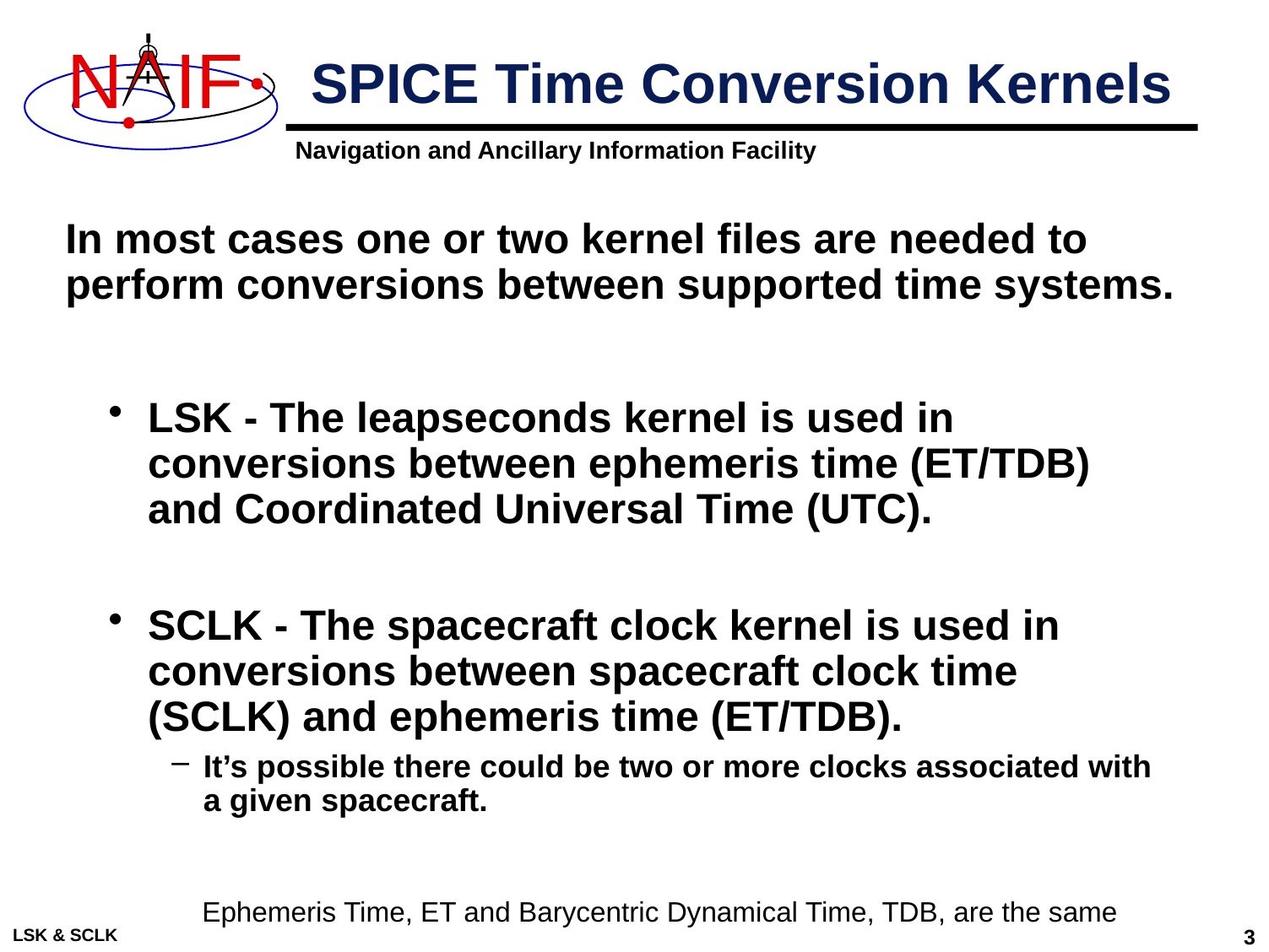

# SPICE Time Conversion Kernels
In most cases one or two kernel files are needed to perform conversions between supported time systems.
LSK - The leapseconds kernel is used in conversions between ephemeris time (ET/TDB) and Coordinated Universal Time (UTC).

SCLK - The spacecraft clock kernel is used in conversions between spacecraft clock time (SCLK) and ephemeris time (ET/TDB).
It’s possible there could be two or more clocks associated with a given spacecraft.
Ephemeris Time, ET and Barycentric Dynamical Time, TDB, are the same
LSK & SCLK
3